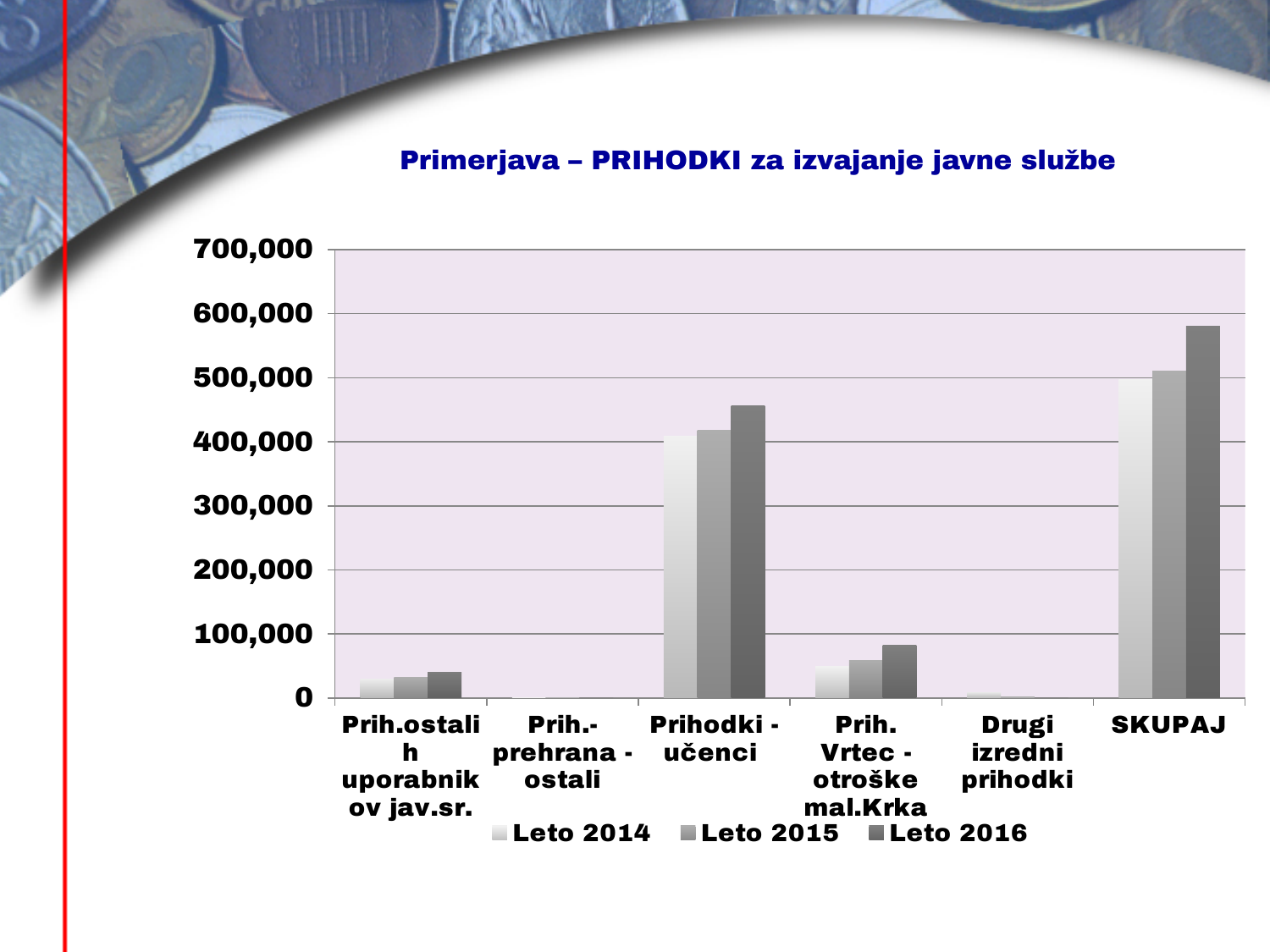

# Primerjava – PRIHODKI za izvajanje javne službe

### Chart

| Category | Leto 2014 | Leto 2015 | Leto 2016 |
|---|---|---|---|
| Prih.ostalih uporabnikov jav.sr. | 29523.0 | 32442.0 | 40185.0 |
| Prih.-prehrana - ostali | 548.0 | 0.0 | 89.0 |
| Prihodki - učenci  | 408899.0 | 418524.0 | 456535.0 |
| Prih. Vrtec -otroške mal.Krka | 49164.0 | 58198.0 | 82456.0 |
| Drugi izredni prihodki | 8605.0 | 1239.0 | 886.0 |
| SKUPAJ | 496739.0 | 510403.0 | 580151.0 |